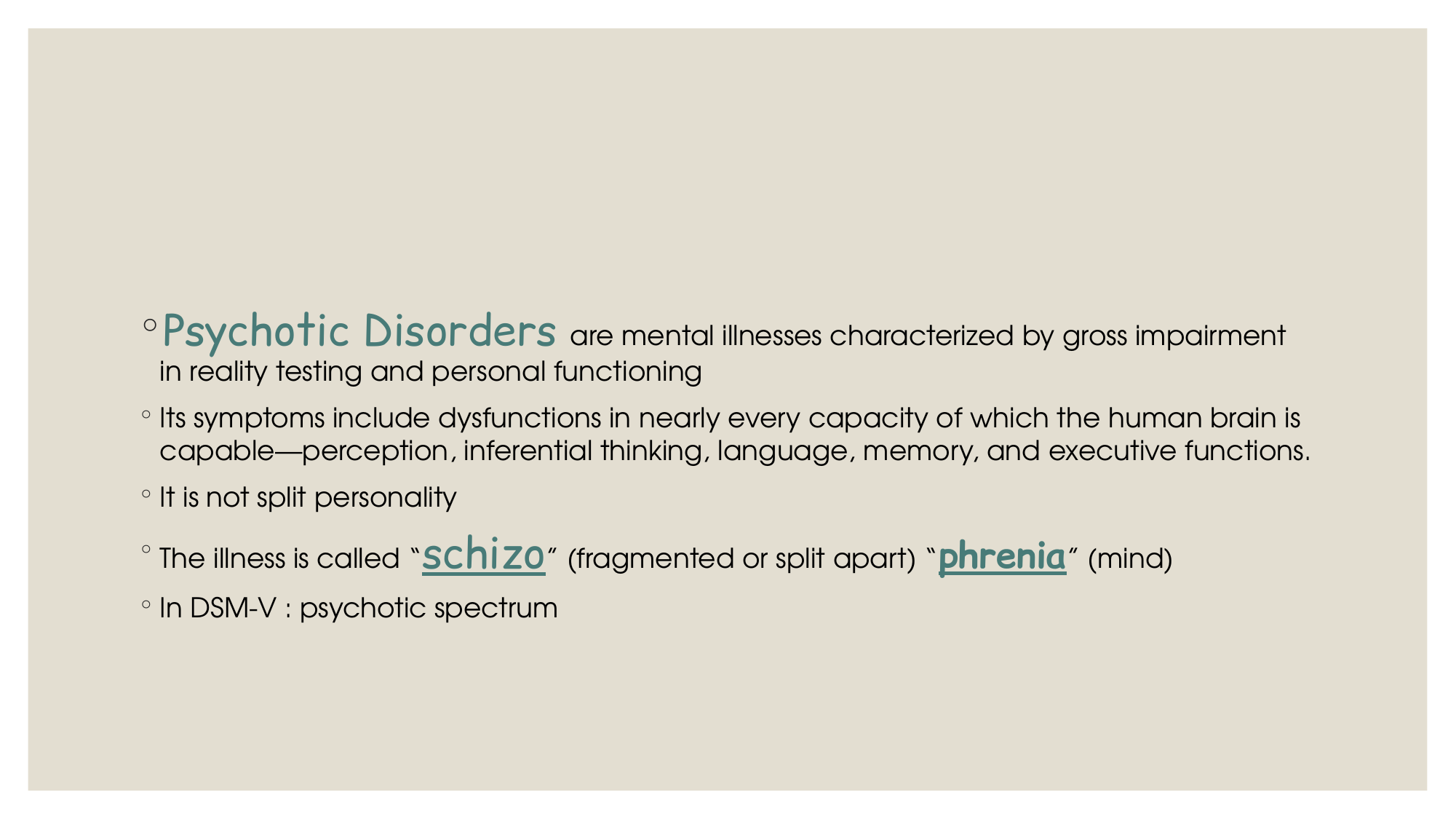

#

Psychotic Disorders are mental illnesses characterized by gross impairment in reality testing and personal functioning
Its symptoms include dysfunctions in nearly every capacity of which the human brain is capable—perception, inferential thinking, language, memory, and executive functions.
It is not split personality
The illness is called “schizo” (fragmented or split apart) “phrenia” (mind)
In DSM-V : psychotic spectrum